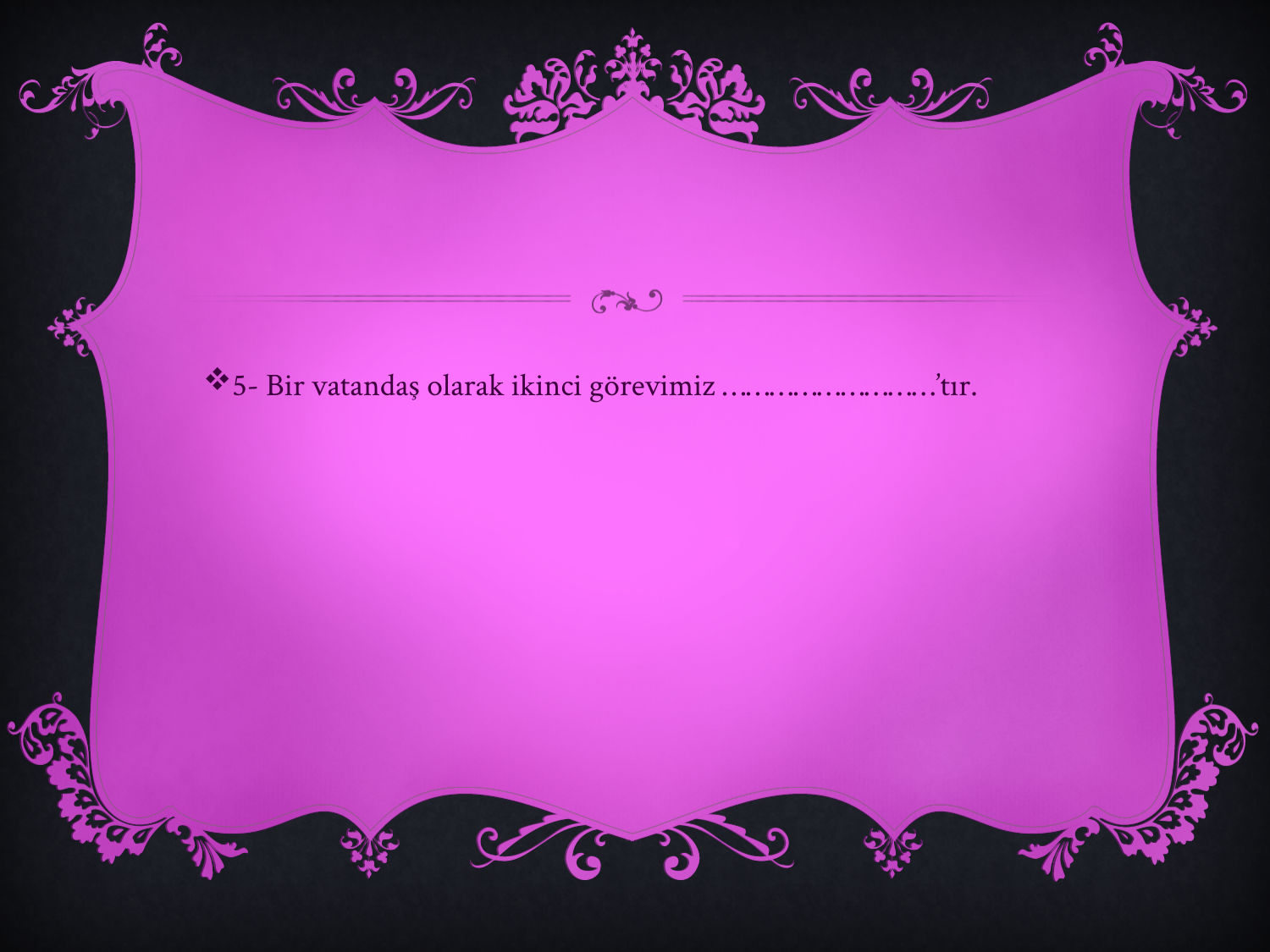

#
5- Bir vatandaş olarak ikinci görevimiz ………………………’tır.